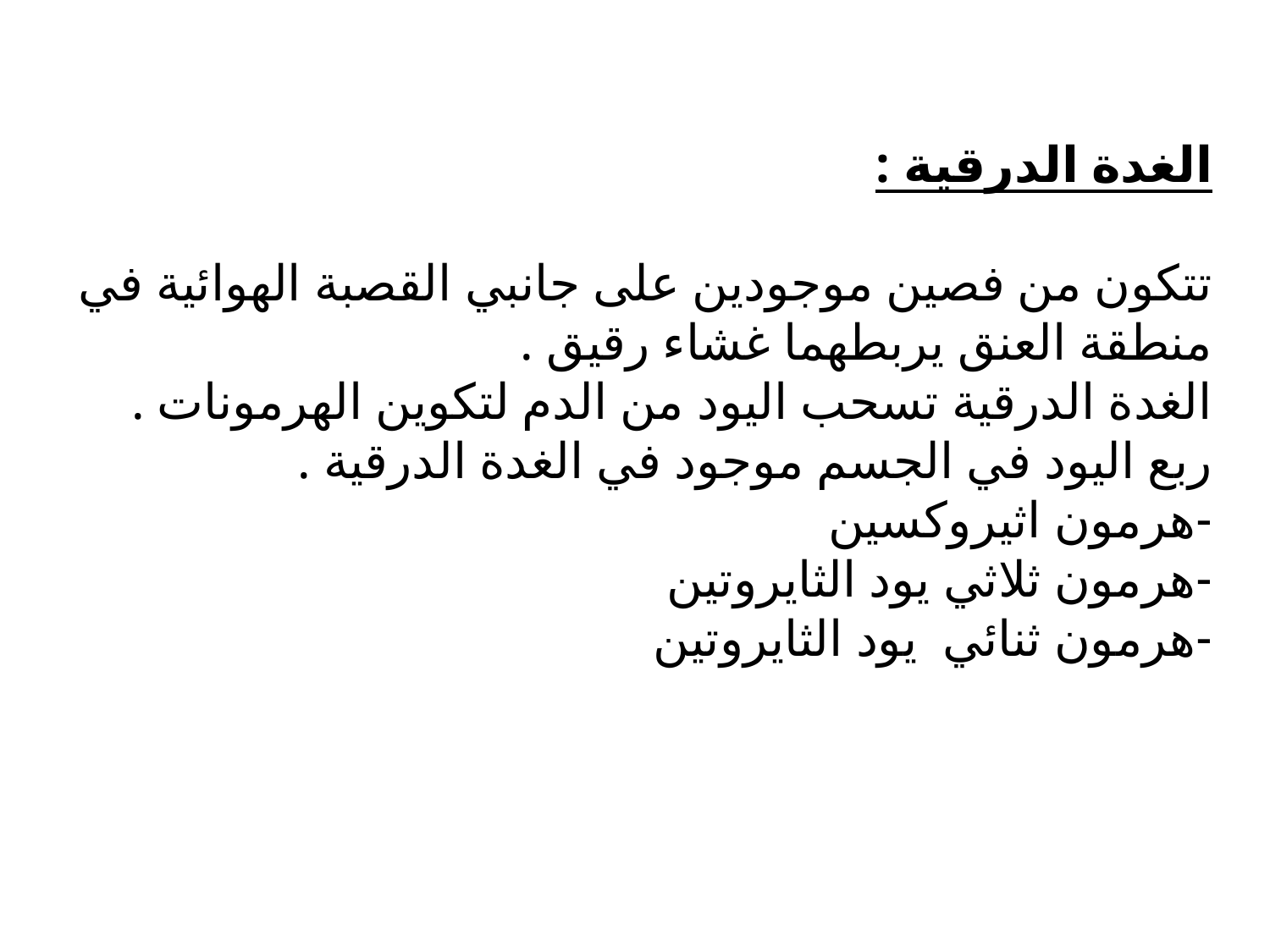

الغدة الدرقية :

تتكون من فصين موجودين على جانبي القصبة الهوائية في منطقة العنق يربطهما غشاء رقيق .
الغدة الدرقية تسحب اليود من الدم لتكوين الهرمونات .
ربع اليود في الجسم موجود في الغدة الدرقية .
-هرمون اثيروكسين
-هرمون ثلاثي يود الثايروتين
-هرمون ثنائي  يود الثايروتين